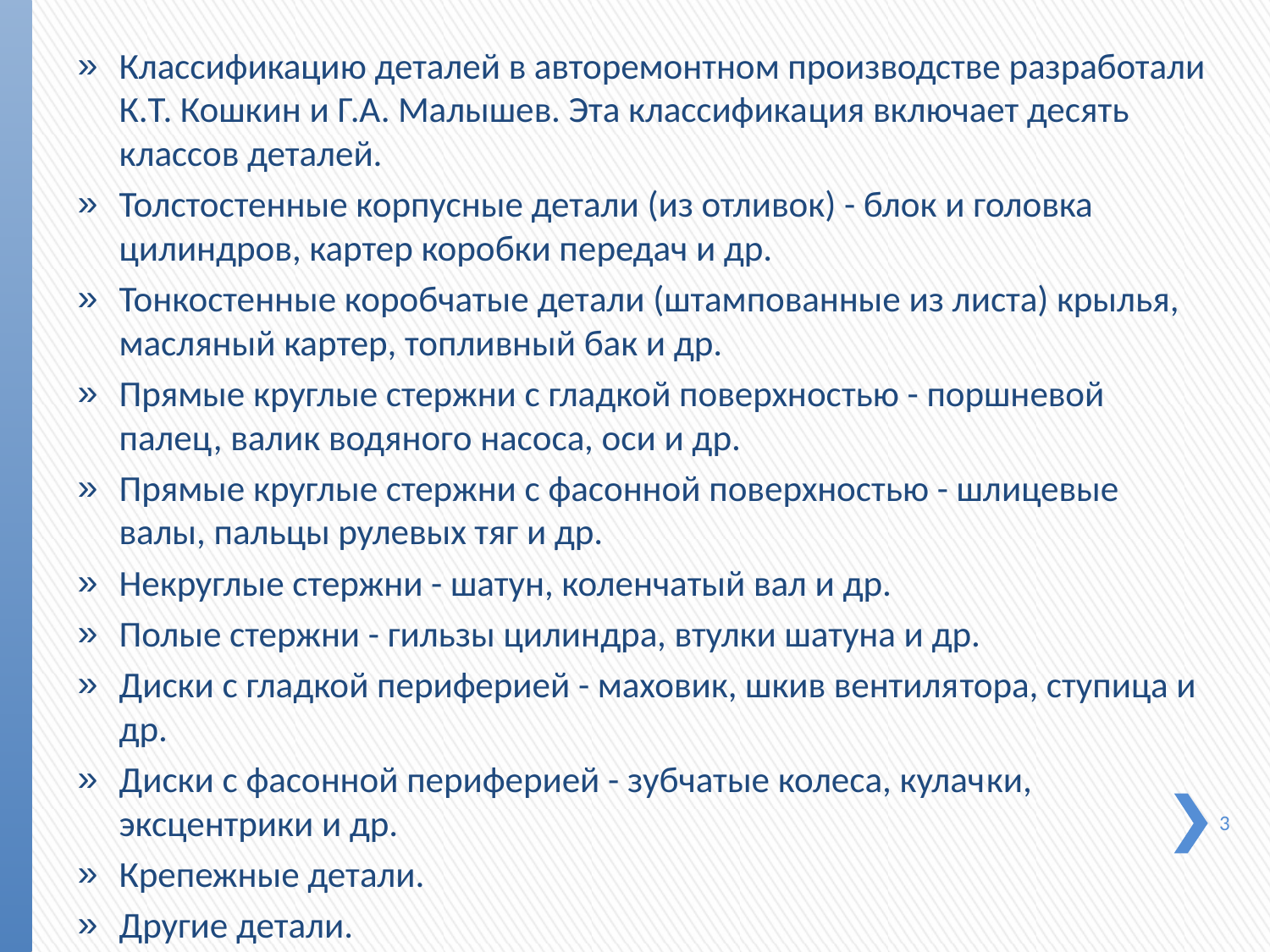

Классификацию деталей в авторемонтном производстве разработали К.Т. Кошкин и Г.А. Малышев. Эта классифика­ция включает десять классов деталей.
Толстостенные корпусные детали (из отливок) - блок и головка цилиндров, картер коробки передач и др.
Тонкостенные коробчатые детали (штампованные из листа) крылья, масляный картер, топливный бак и др.
Прямые круглые стержни с гладкой поверхностью - поршневой палец, валик водяного насоса, оси и др.
Прямые круглые стержни с фасонной поверхностью - шлицевые валы, пальцы рулевых тяг и др.
Некруглые стержни - шатун, коленчатый вал и др.
Полые стержни - гильзы цилиндра, втулки шатуна и др.
Диски с гладкой периферией - маховик, шкив вентиля­тора, ступица и др.
Диски с фасонной периферией - зубчатые колеса, кулач­ки, эксцентрики и др.
Крепежные детали.
Другие детали.
3